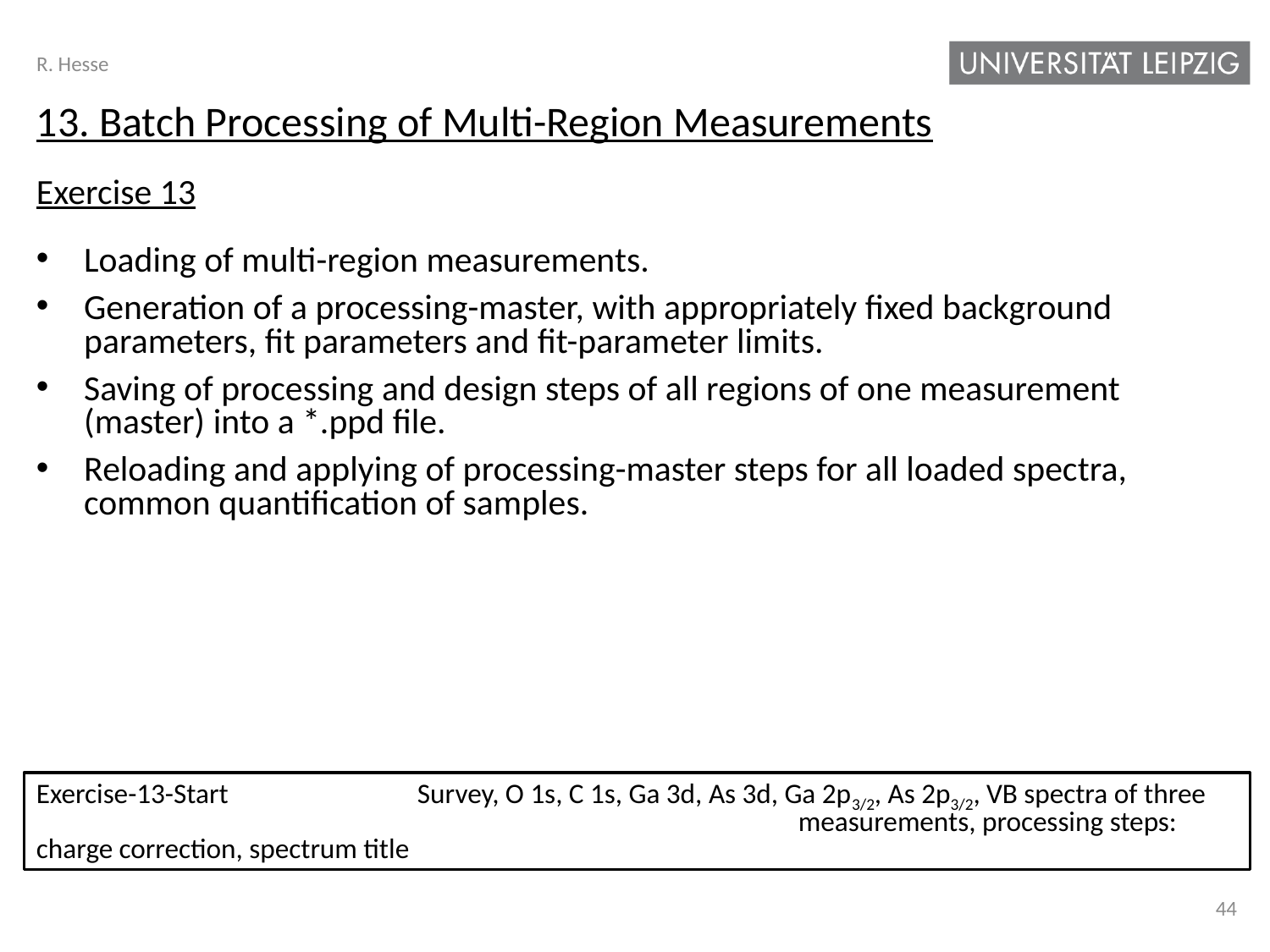

R. Hesse
13. Batch Processing of Multi-Region Measurements
Exercise 13

Loading of multi-region measurements.

Generation of a processing-master, with appropriately fixed background parameters, fit parameters and fit-parameter limits.

Saving of processing and design steps of all regions of one measurement (master) into a *.ppd file.

Reloading and applying of processing-master steps for all loaded spectra, common quantification of samples.
Exercise-13-Start		Survey, O 1s, C 1s, Ga 3d, As 3d, Ga 2p3/2, As 2p3/2, VB spectra of three 						measurements, processing steps: charge correction, spectrum title
44